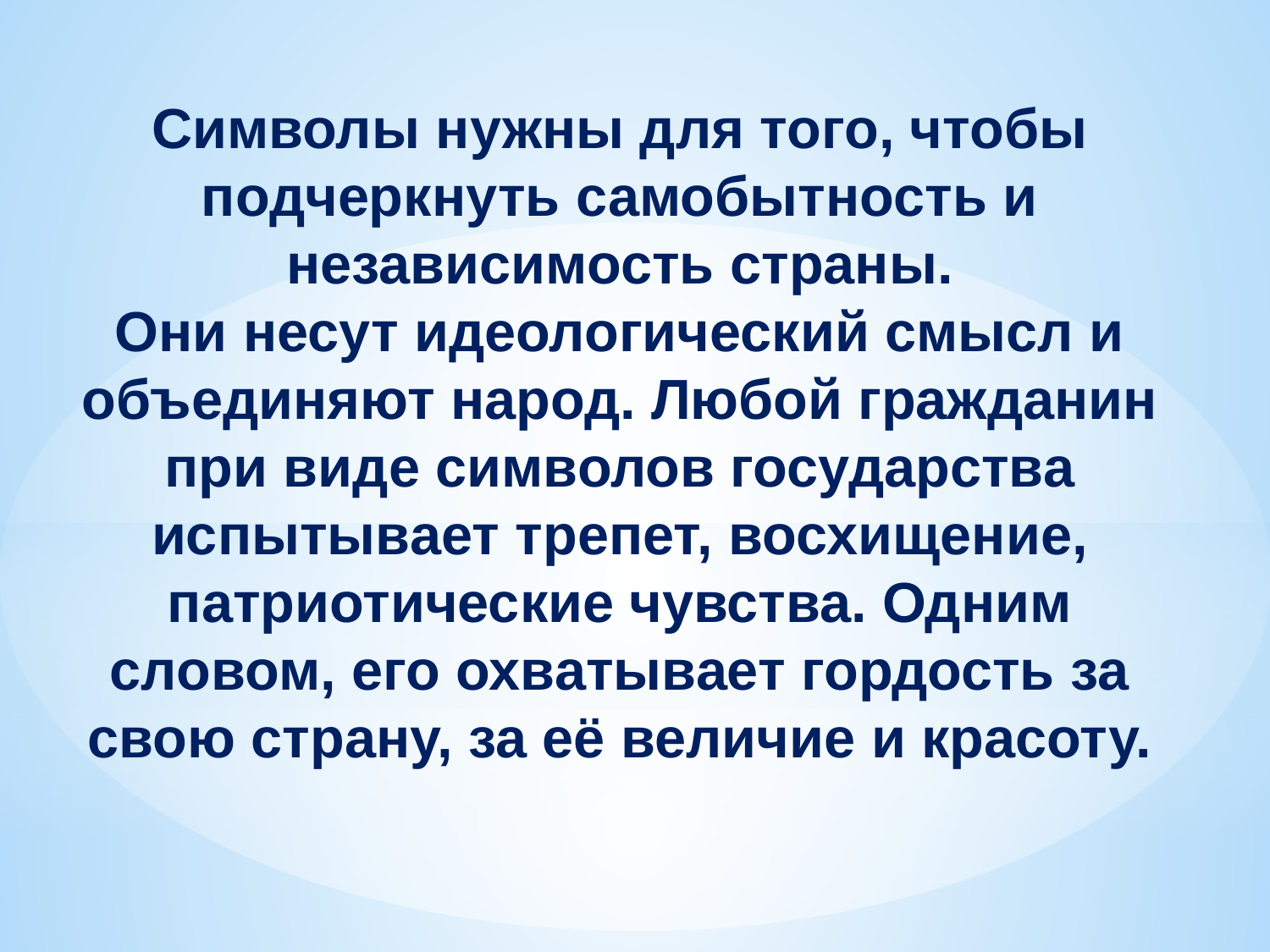

Символы нужны для того, чтобы подчеркнуть самобытность и независимость страны.
Они несут идеологический смысл и объединяют народ. Любой гражданин при виде символов государства испытывает трепет, восхищение, патриотические чувства. Одним словом, его охватывает гордость за свою страну, за её величие и красоту.